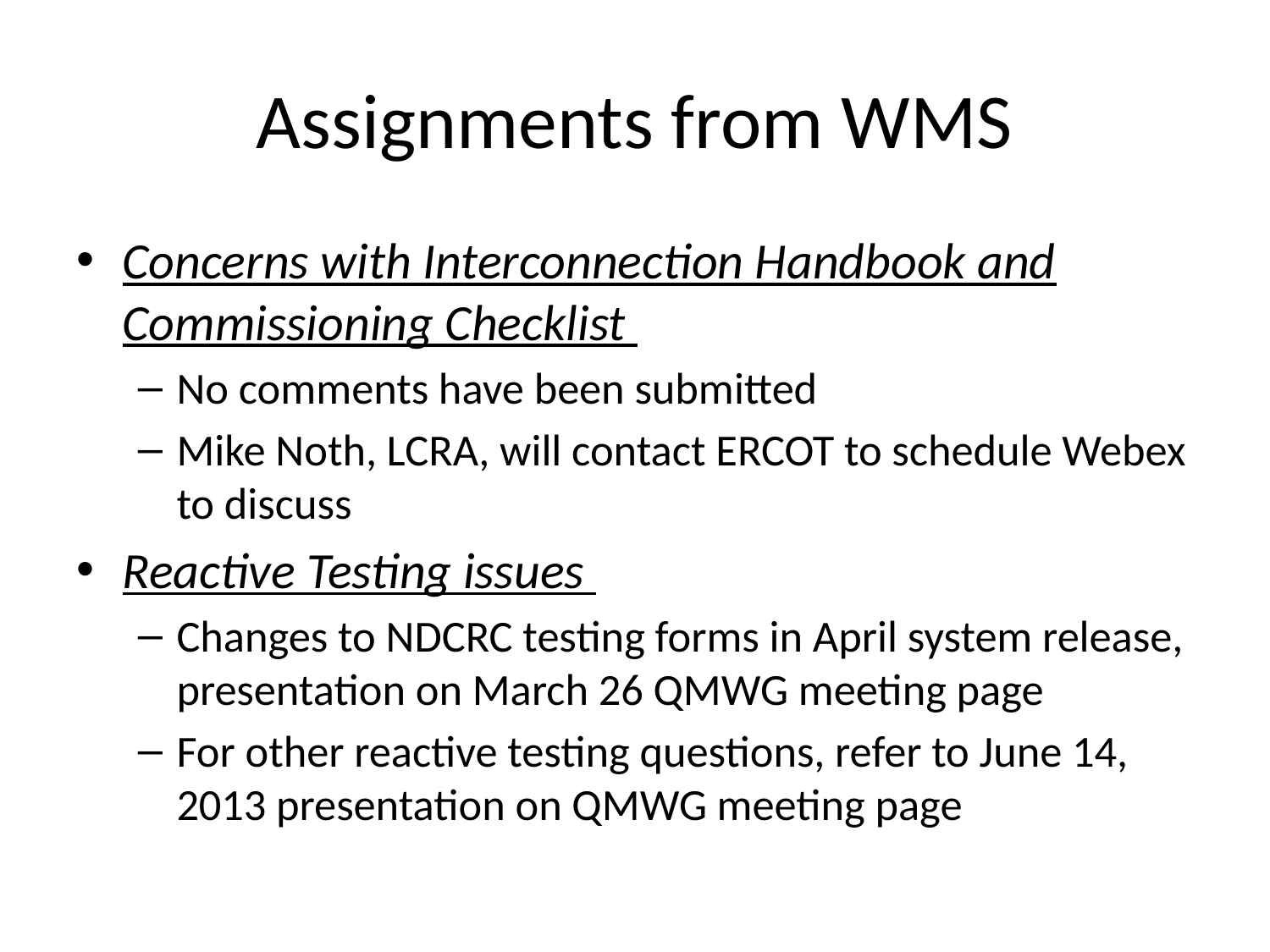

# Assignments from WMS
Concerns with Interconnection Handbook and Commissioning Checklist
No comments have been submitted
Mike Noth, LCRA, will contact ERCOT to schedule Webex to discuss
Reactive Testing issues
Changes to NDCRC testing forms in April system release, presentation on March 26 QMWG meeting page
For other reactive testing questions, refer to June 14, 2013 presentation on QMWG meeting page